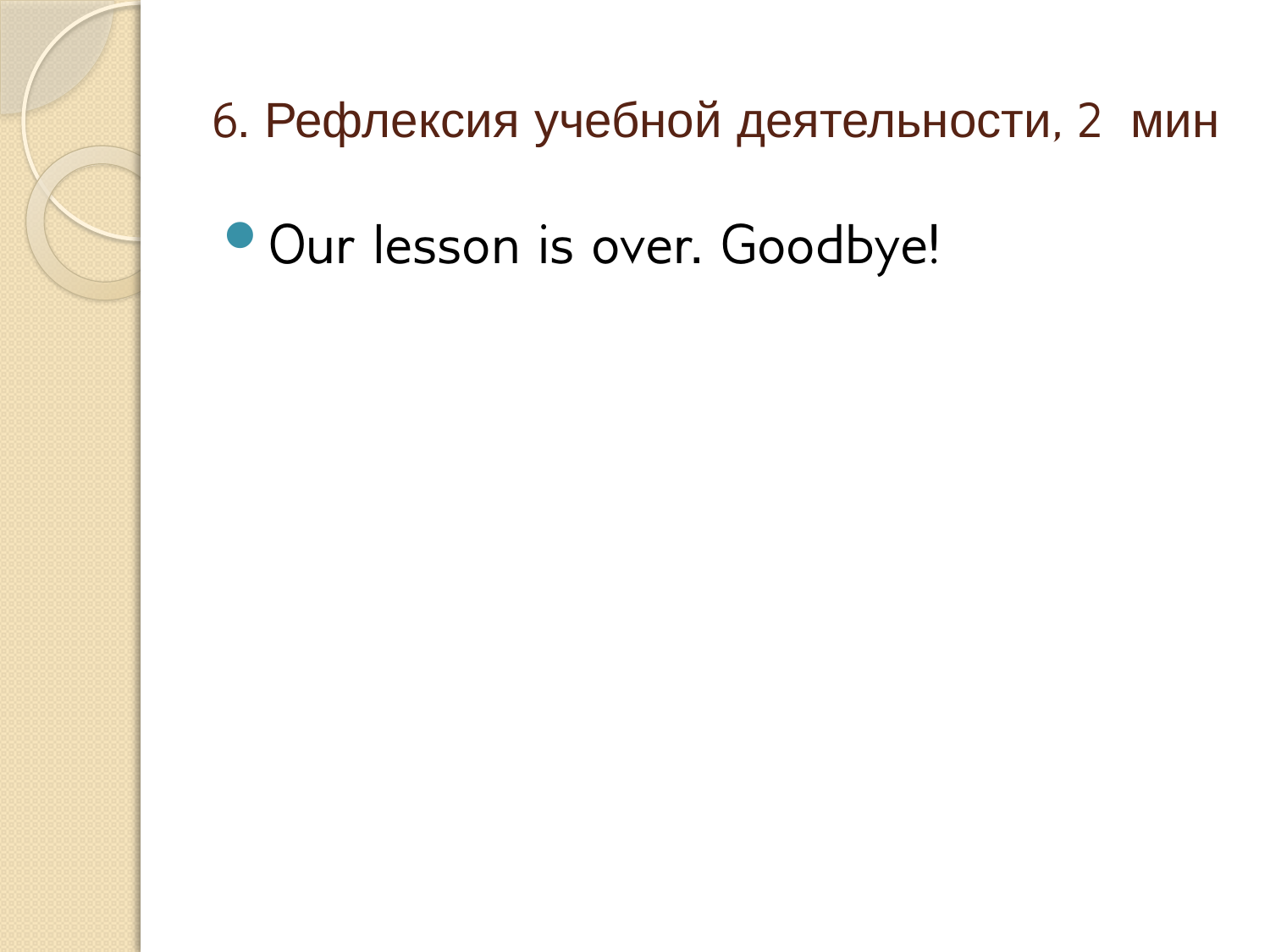

# 6. Рефлексия учебной деятельности, 2  мин
Our lesson is over. Goodbye!